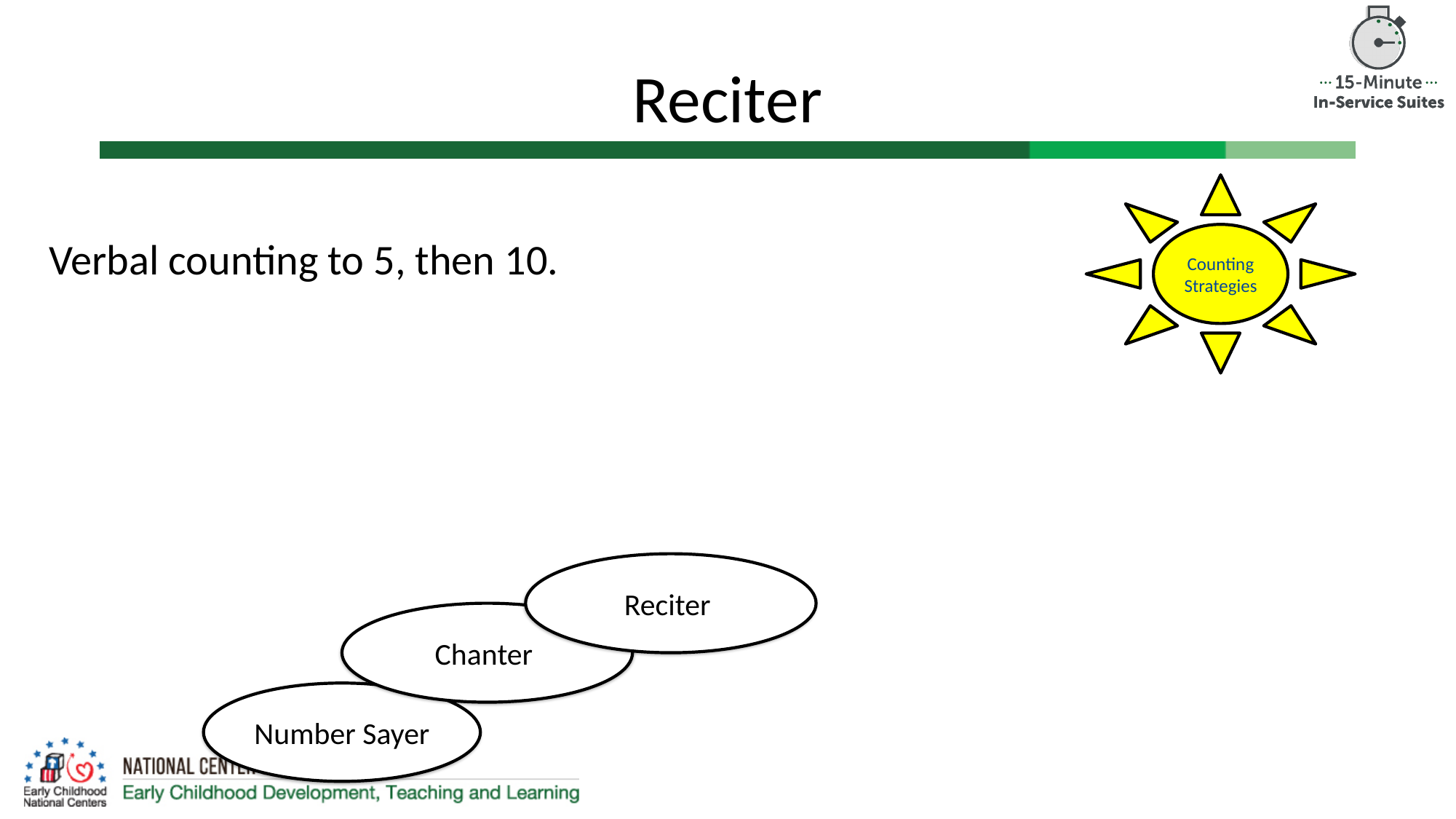

# Reciter

Counting
Strategies
Verbal counting to 5, then 10.

Reciter

Chanter

Number Sayer